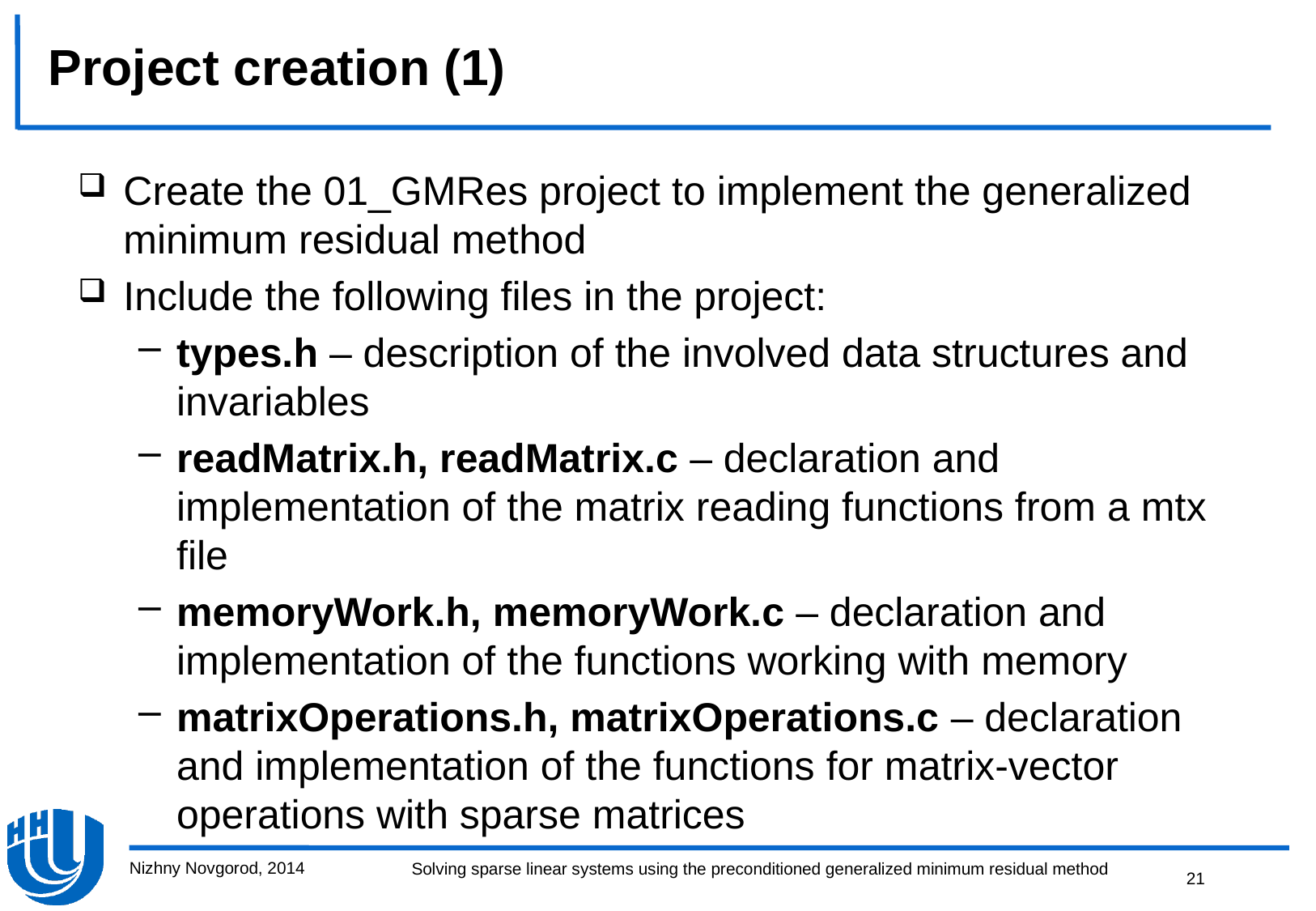

# Project creation (1)
Create the 01_GMRes project to implement the generalized minimum residual method
Include the following files in the project:
types.h – description of the involved data structures and invariables
readMatrix.h, readMatrix.c – declaration and implementation of the matrix reading functions from a mtx file
memoryWork.h, memoryWork.с – declaration and implementation of the functions working with memory
matrixOperations.h, matrixOperations.c – declaration and implementation of the functions for matrix-vector operations with sparse matrices
Nizhny Novgorod, 2014
21
Solving sparse linear systems using the preconditioned generalized minimum residual method